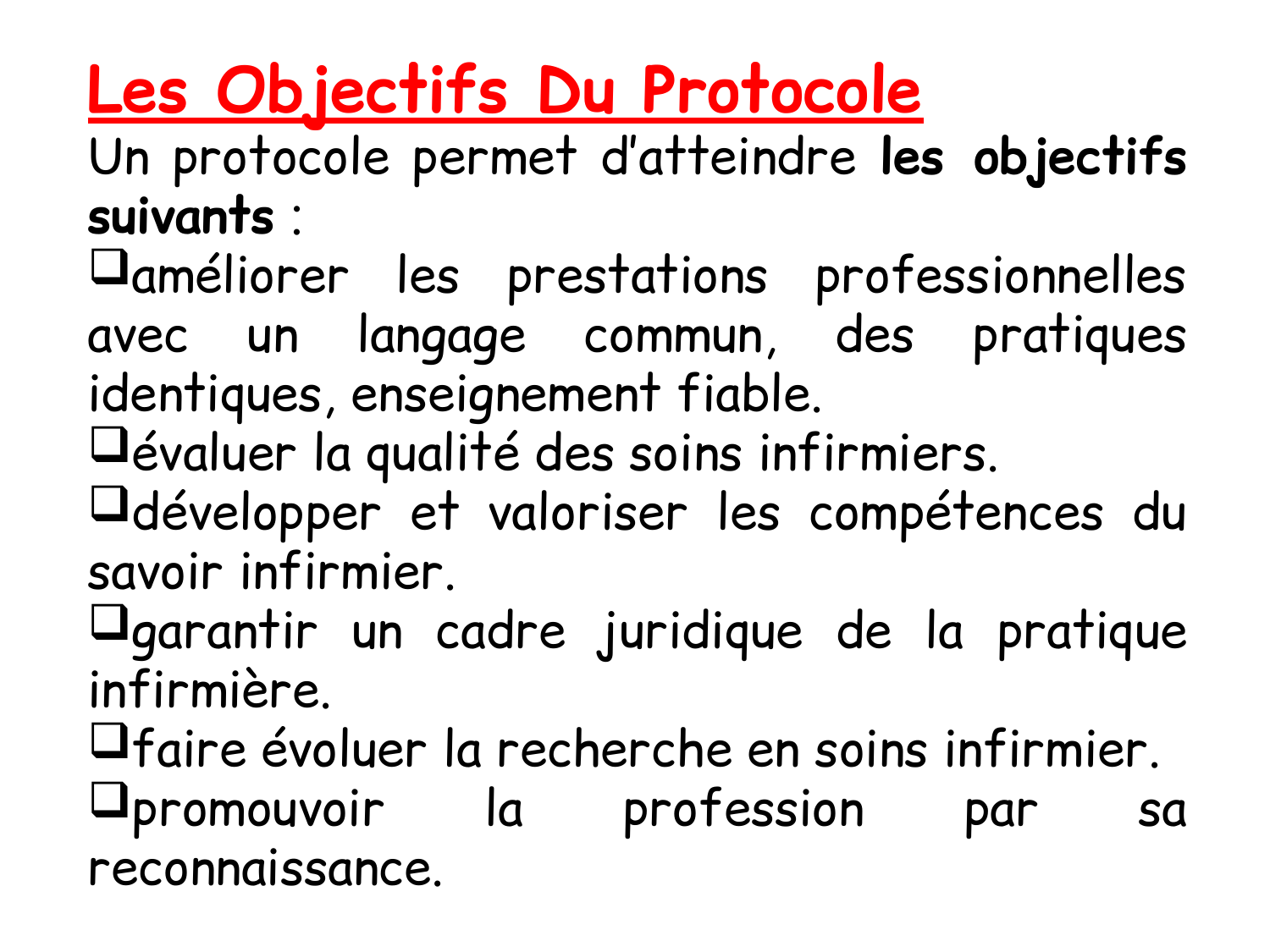

Les Objectifs Du Protocole
Un protocole permet d’atteindre les objectifs suivants :
améliorer les prestations professionnelles avec un langage commun, des pratiques identiques, enseignement fiable.
évaluer la qualité des soins infirmiers.
développer et valoriser les compétences du savoir infirmier.
garantir un cadre juridique de la pratique infirmière.
faire évoluer la recherche en soins infirmier.
promouvoir la profession par sa reconnaissance.